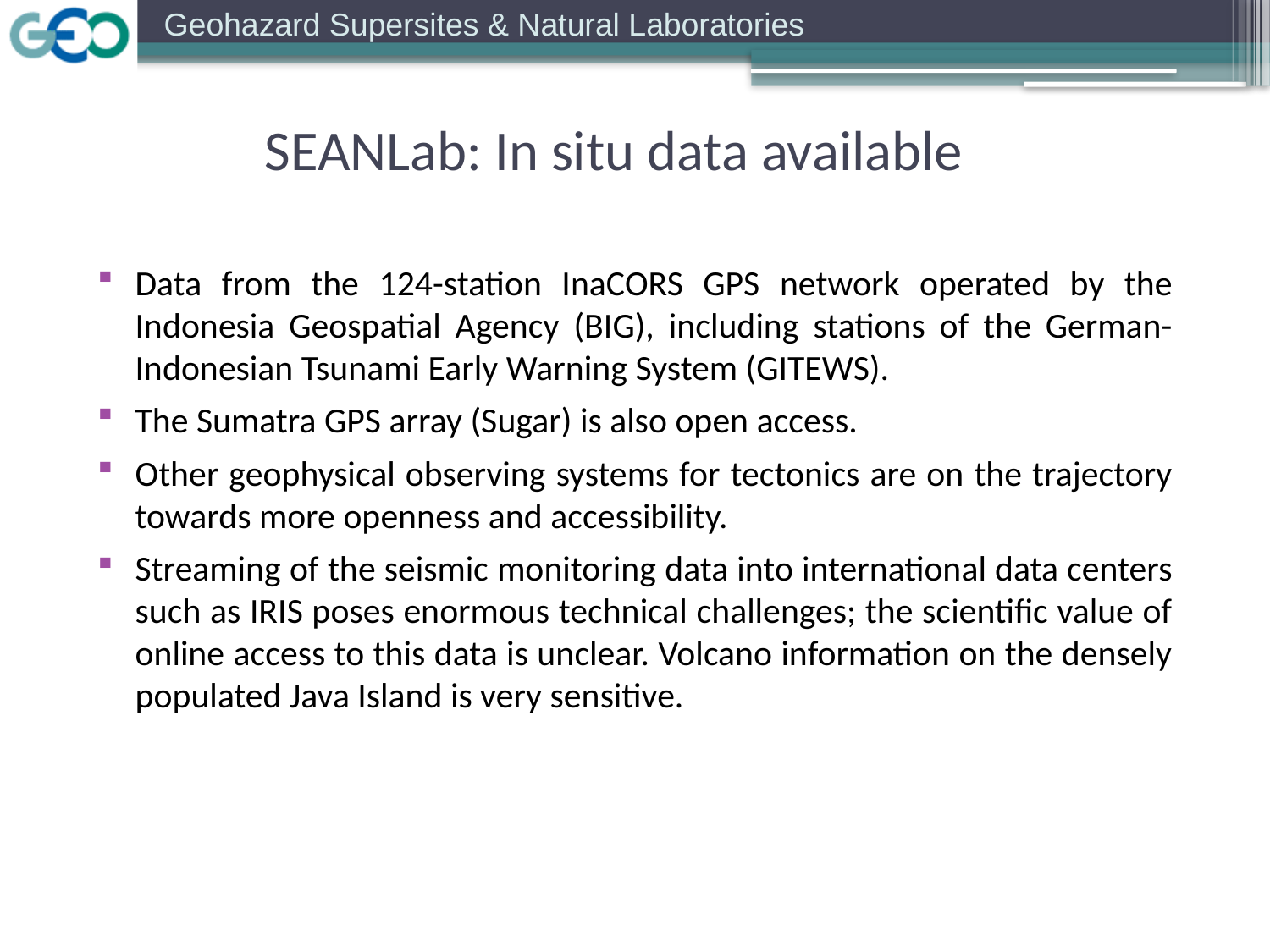

SEANLab: In situ data available

Data from the 124-station InaCORS GPS network operated by the Indonesia Geospatial Agency (BIG), including stations of the German-Indonesian Tsunami Early Warning System (GITEWS).
The Sumatra GPS array (Sugar) is also open access.
Other geophysical observing systems for tectonics are on the trajectory towards more openness and accessibility.
Streaming of the seismic monitoring data into international data centers such as IRIS poses enormous technical challenges; the scientific value of online access to this data is unclear. Volcano information on the densely populated Java Island is very sensitive.